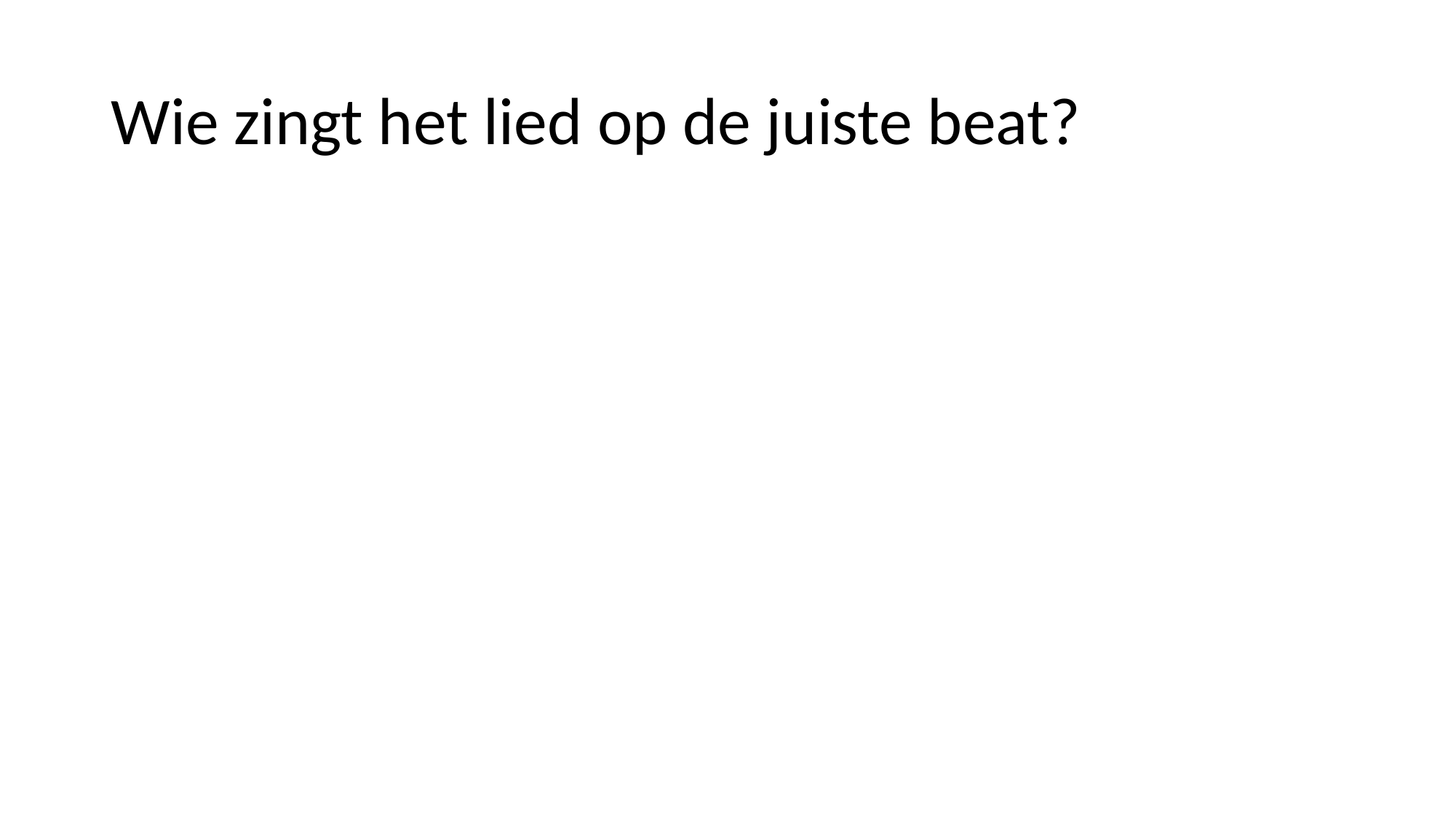

# Wie zingt het lied op de juiste beat?